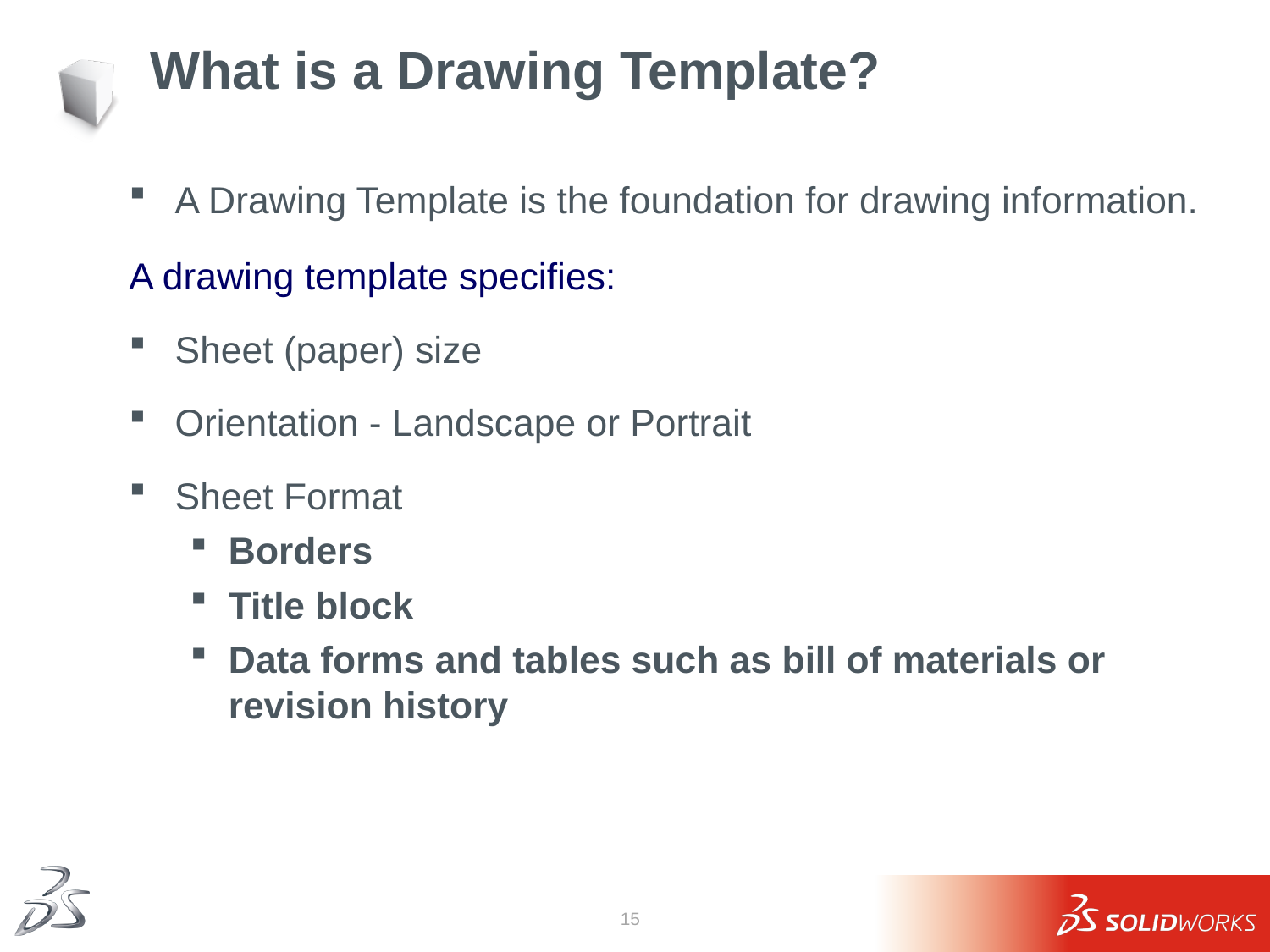

# What is a Drawing Template?
A Drawing Template is the foundation for drawing information.
A drawing template specifies:
Sheet (paper) size
Orientation - Landscape or Portrait
Sheet Format
Borders
Title block
Data forms and tables such as bill of materials or revision history